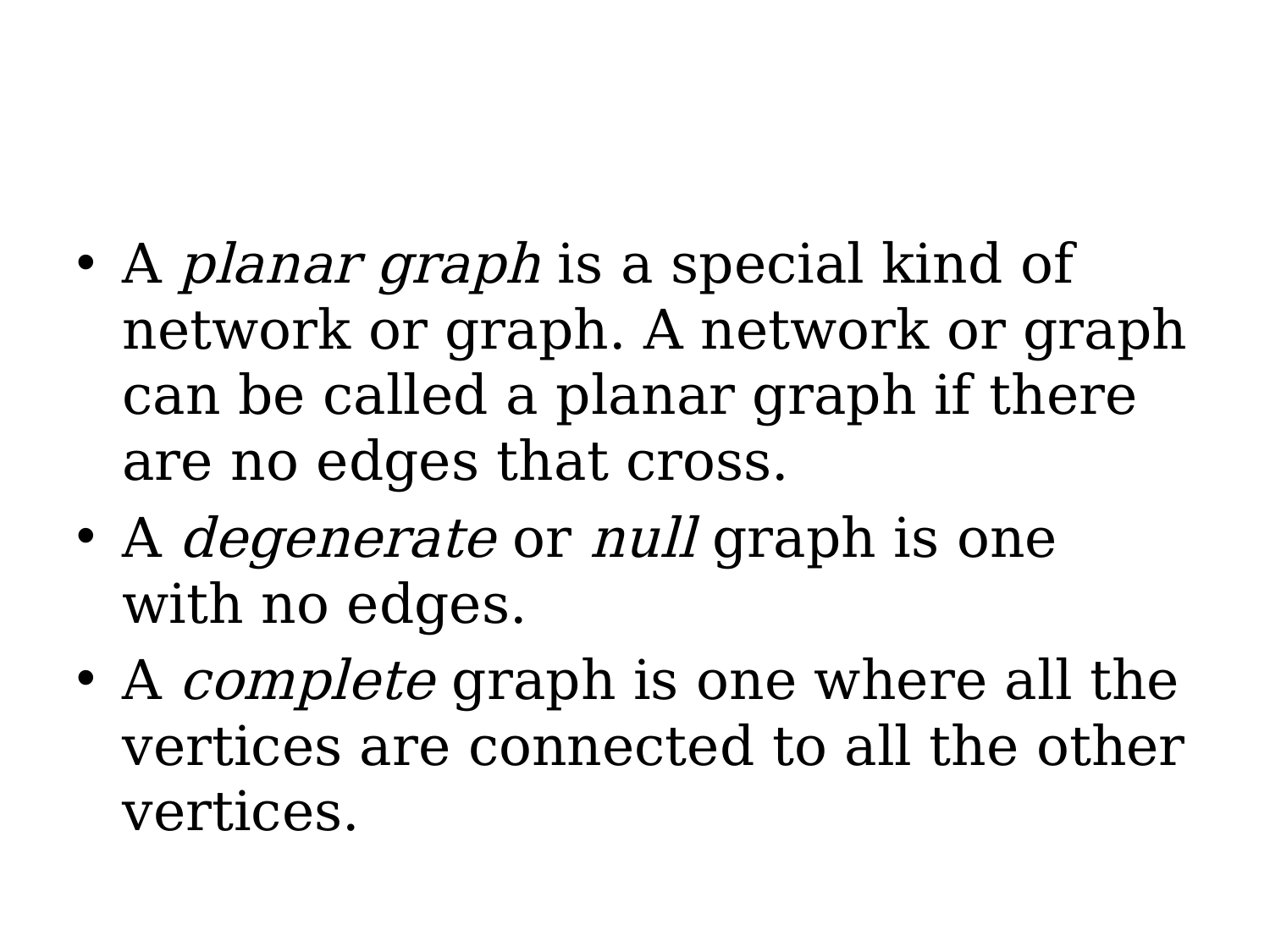

#
A planar graph is a special kind of network or graph. A network or graph can be called a planar graph if there are no edges that cross.
A degenerate or null graph is one with no edges.
A complete graph is one where all the vertices are connected to all the other vertices.